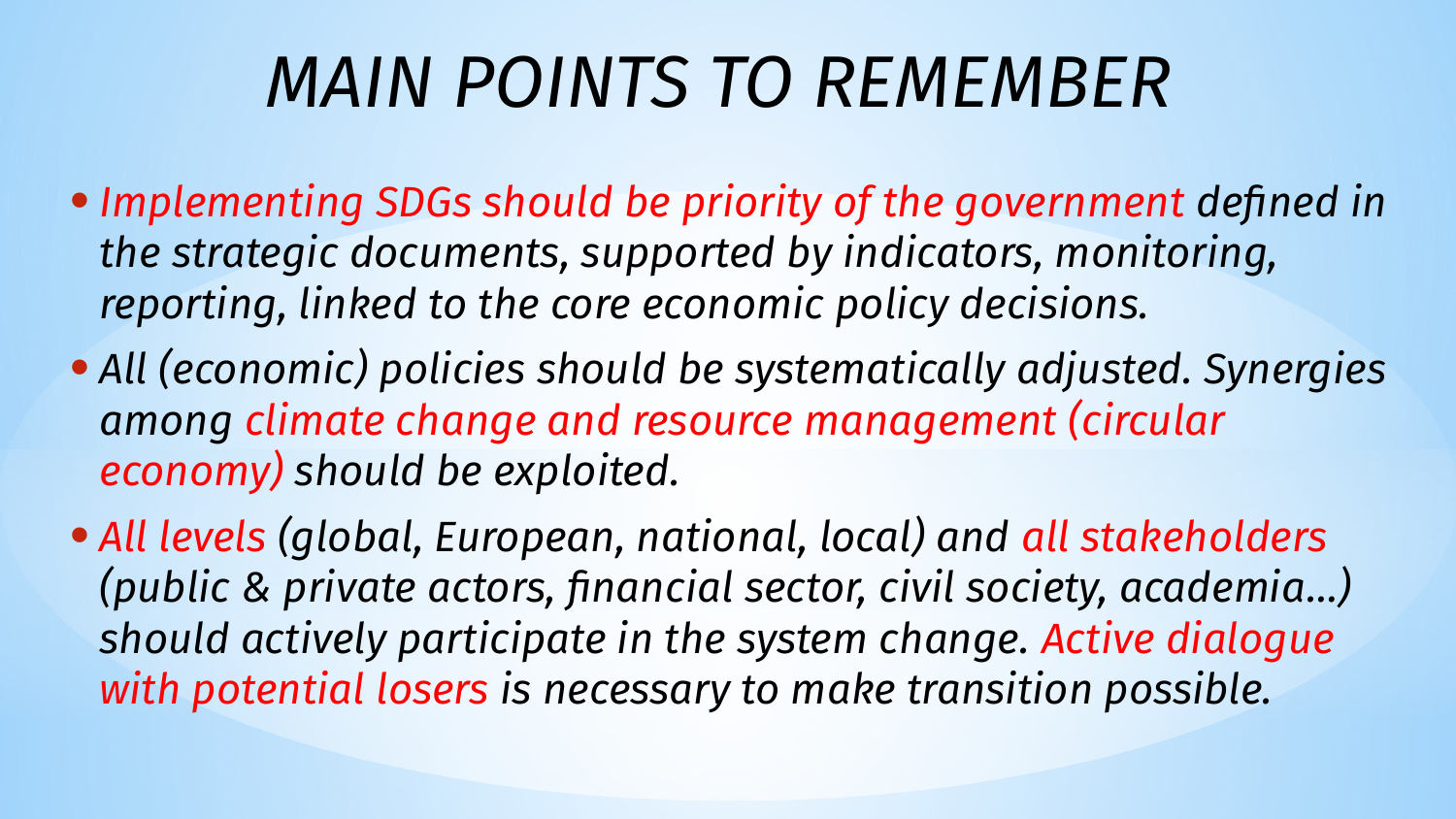

MAIN POINTS TO REMEMBER
Implementing SDGs should be priority of the government defined in the strategic documents, supported by indicators, monitoring, reporting, linked to the core economic policy decisions.
All (economic) policies should be systematically adjusted. Synergies among climate change and resource management (circular economy) should be exploited.
All levels (global, European, national, local) and all stakeholders (public & private actors, financial sector, civil society, academia…) should actively participate in the system change. Active dialogue with potential losers is necessary to make transition possible.